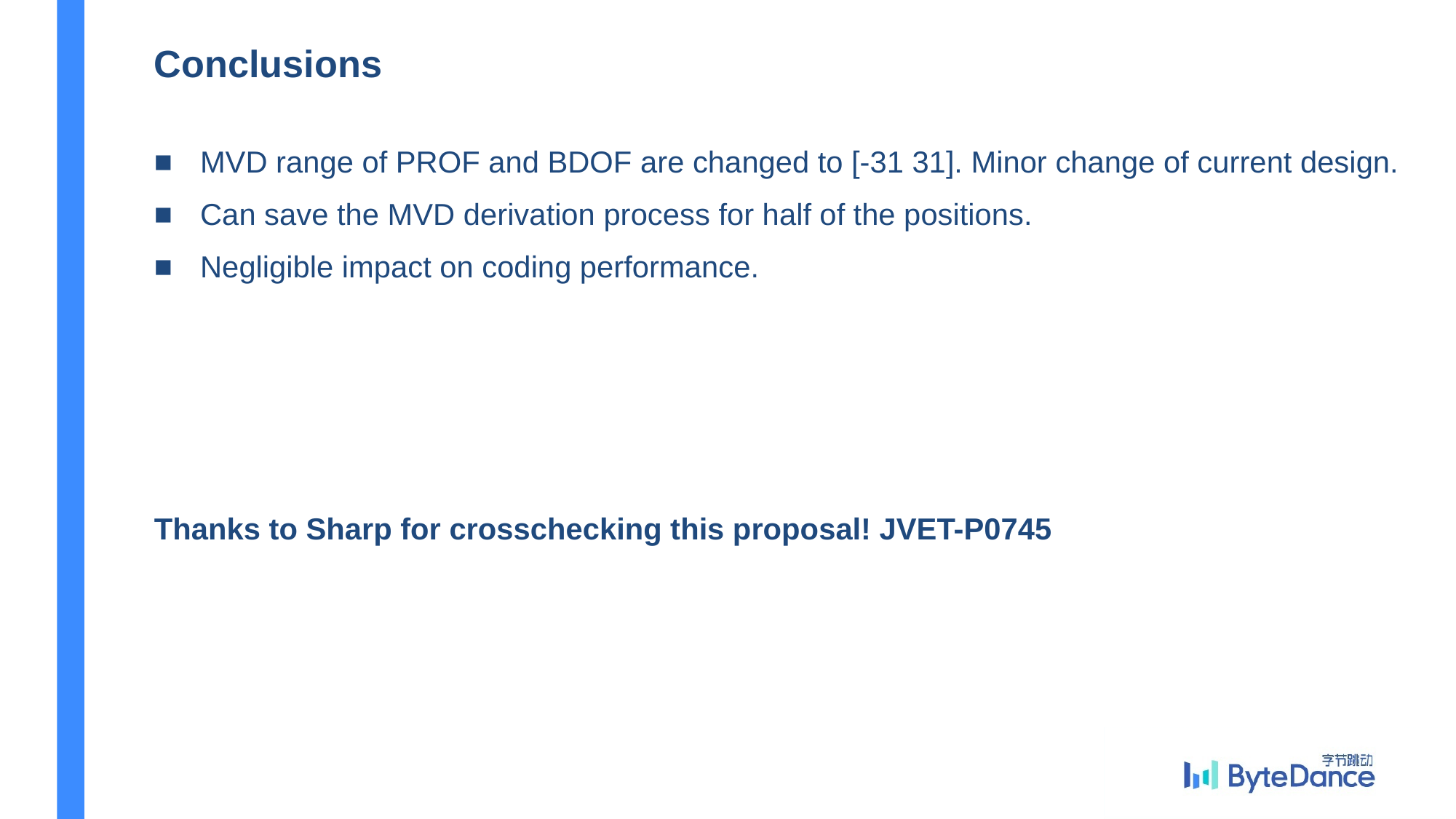

# Conclusions
MVD range of PROF and BDOF are changed to [-31 31]. Minor change of current design.
Can save the MVD derivation process for half of the positions.
Negligible impact on coding performance.

Thanks to Sharp for crosschecking this proposal! JVET-P0745